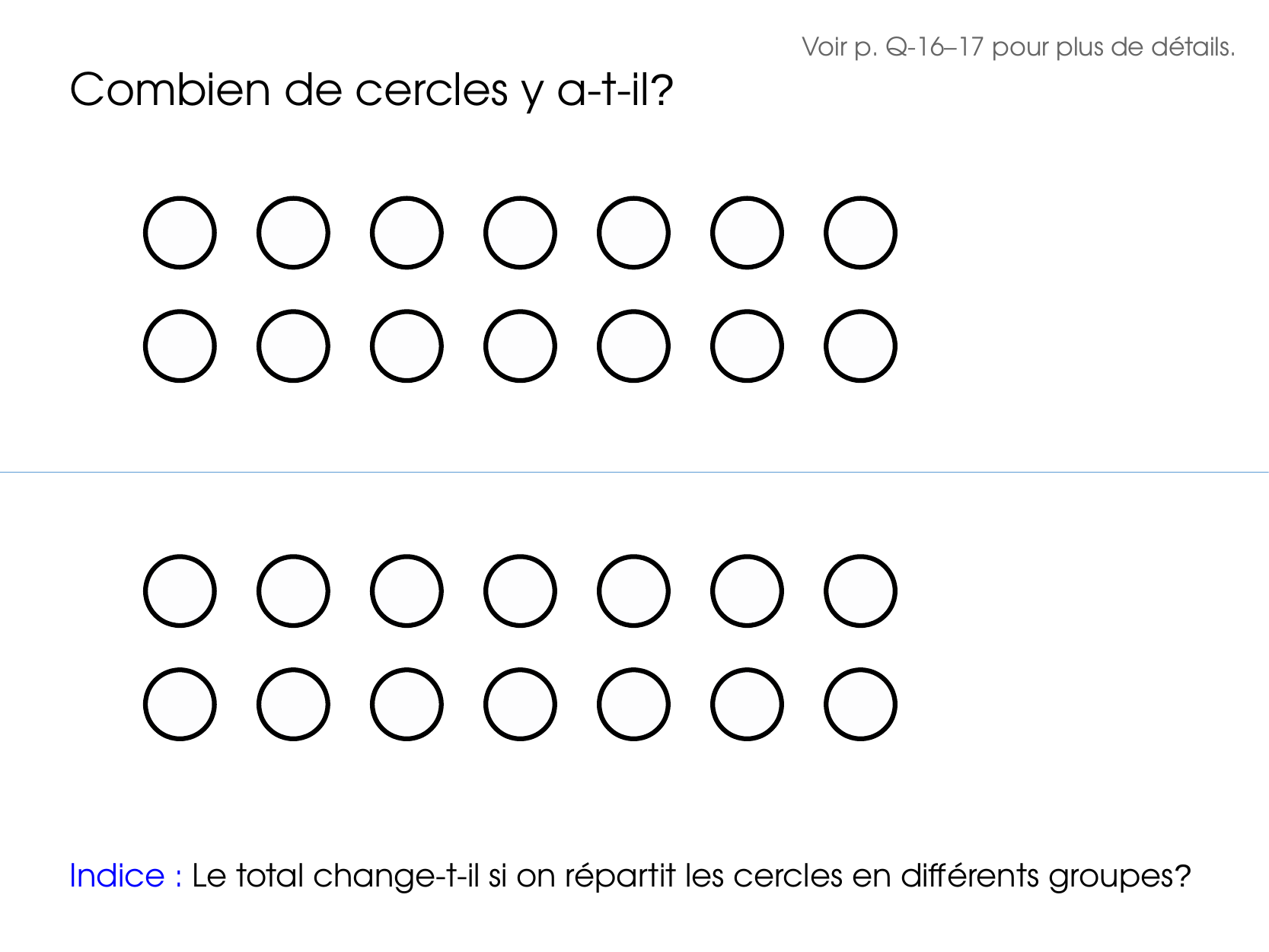

Voir p. Q-16–17 pour plus de détails.
Combien de cercles y a-t-il?

Indice : Le total change-t-il si on répartit les cercles en différents groupes?